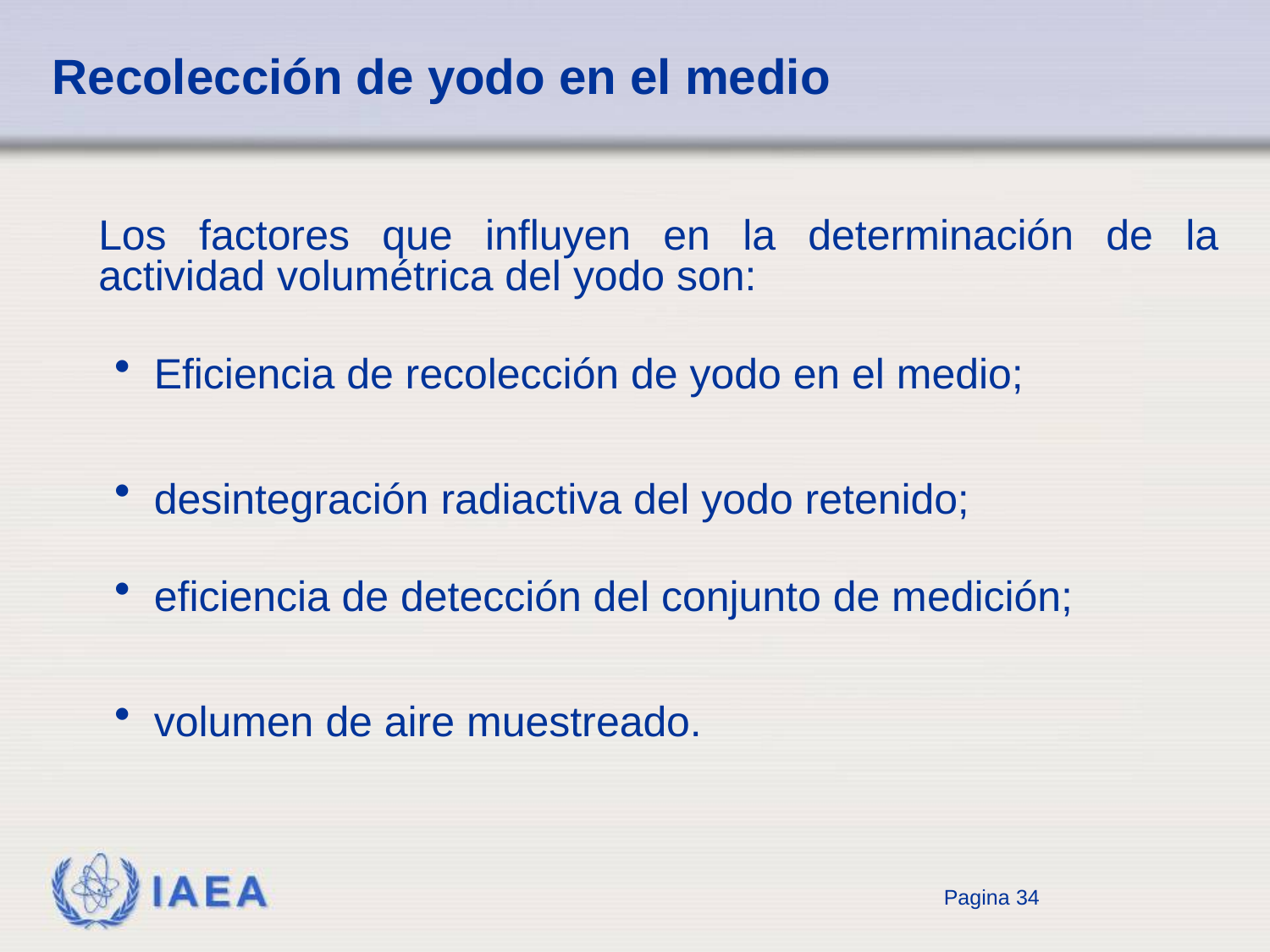

# Recolección de yodo en el medio
	Los factores que influyen en la determinación de la actividad volumétrica del yodo son:

Eficiencia de recolección de yodo en el medio;

desintegración radiactiva del yodo retenido;

eficiencia de detección del conjunto de medición;

volumen de aire muestreado.